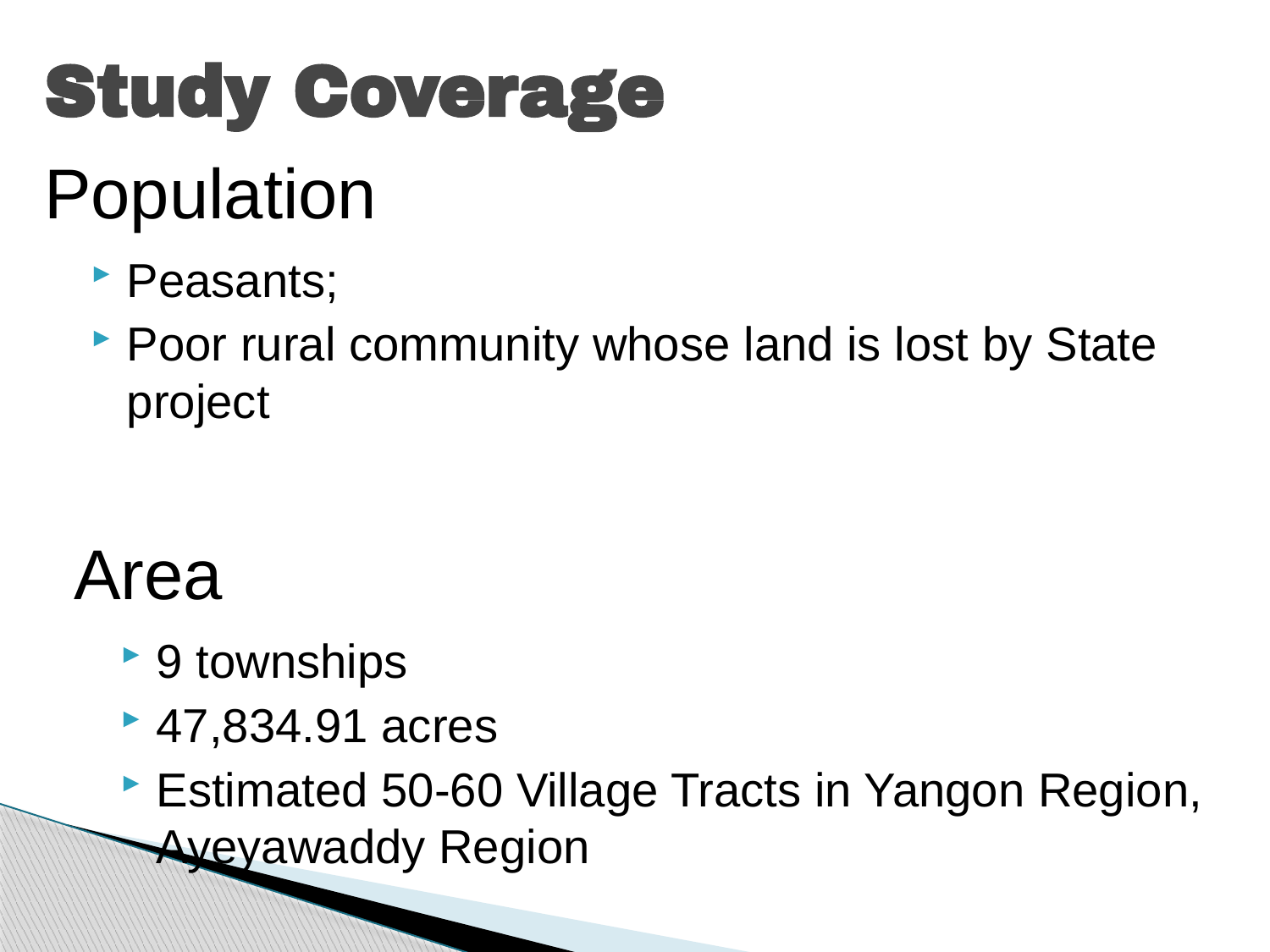

# Study Coverage
Population
Peasants;
Poor rural community whose land is lost by State project
Area
9 townships
47,834.91 acres
Estimated 50-60 Village Tracts in Yangon Region, Ayeyawaddy Region